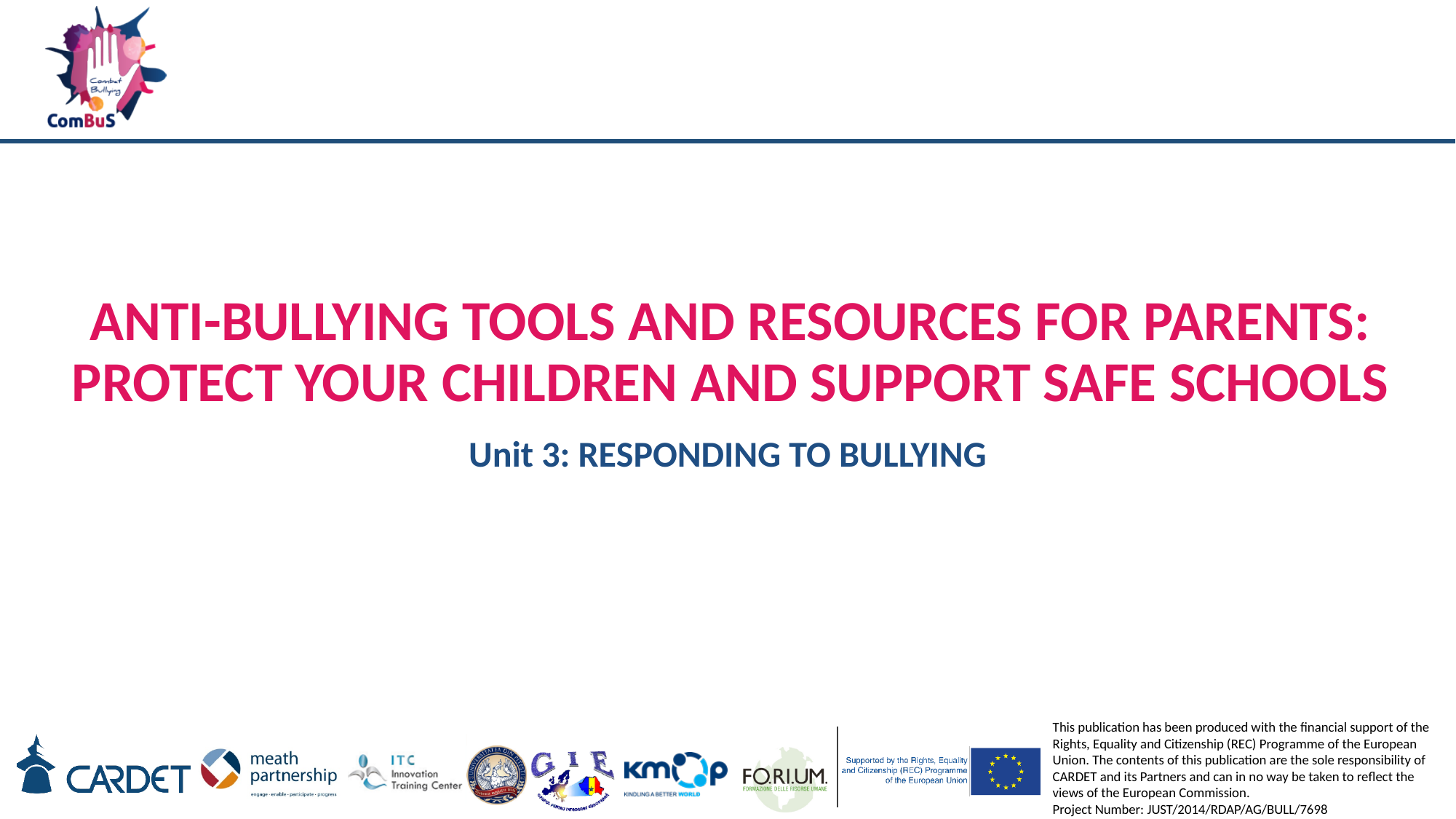

# Anti-Bullying Tools and Resources for Parents: Protect Your Children and Support Safe Schools
Unit 3: Responding to Bullying